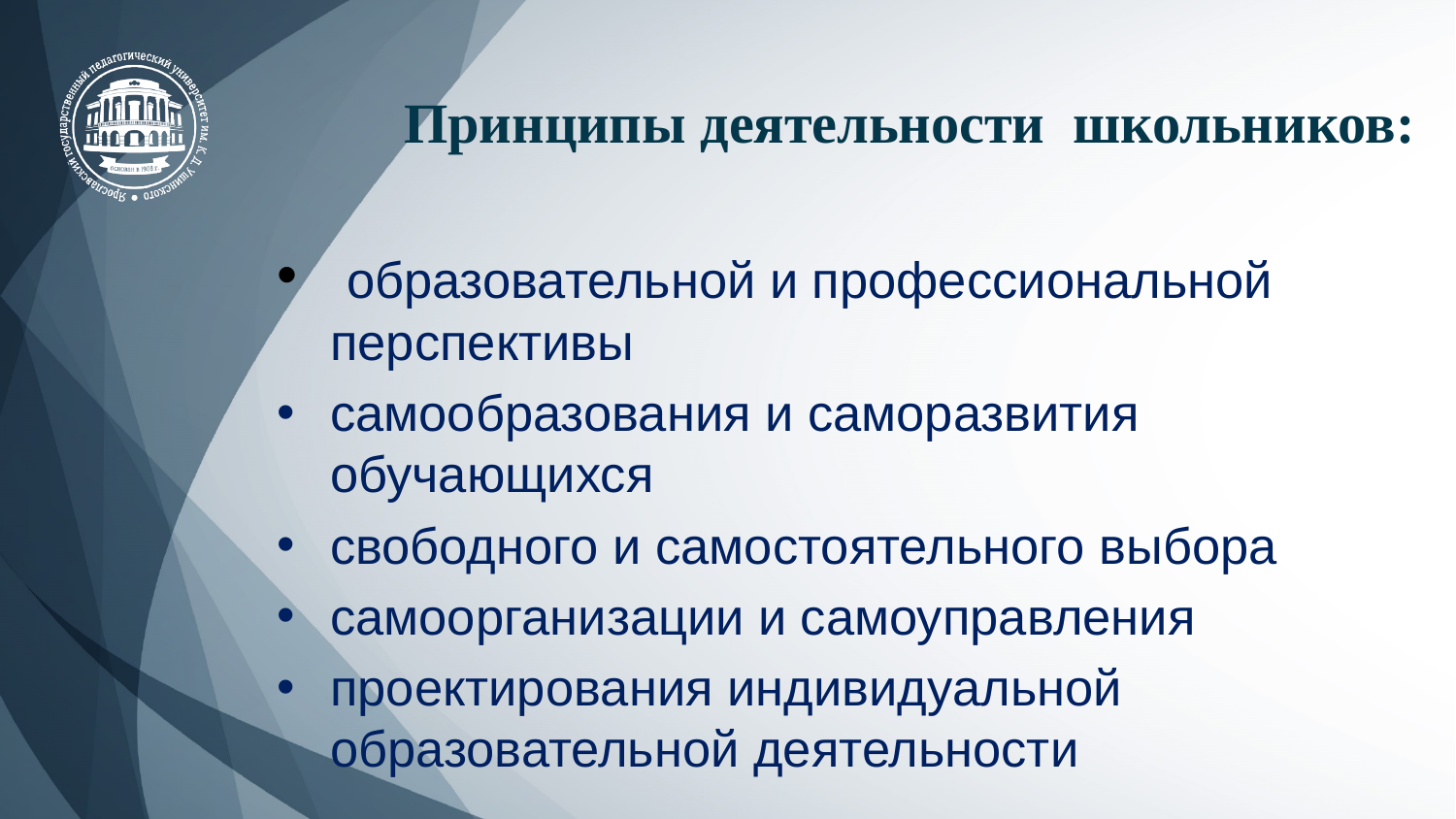

Принципы деятельности  школьников:
 образовательной и профессиональной перспективы
самообразования и саморазвития обучающихся
свободного и самостоятельного выбора
самоорганизации и самоуправления
проектирования индивидуальной образовательной деятельности